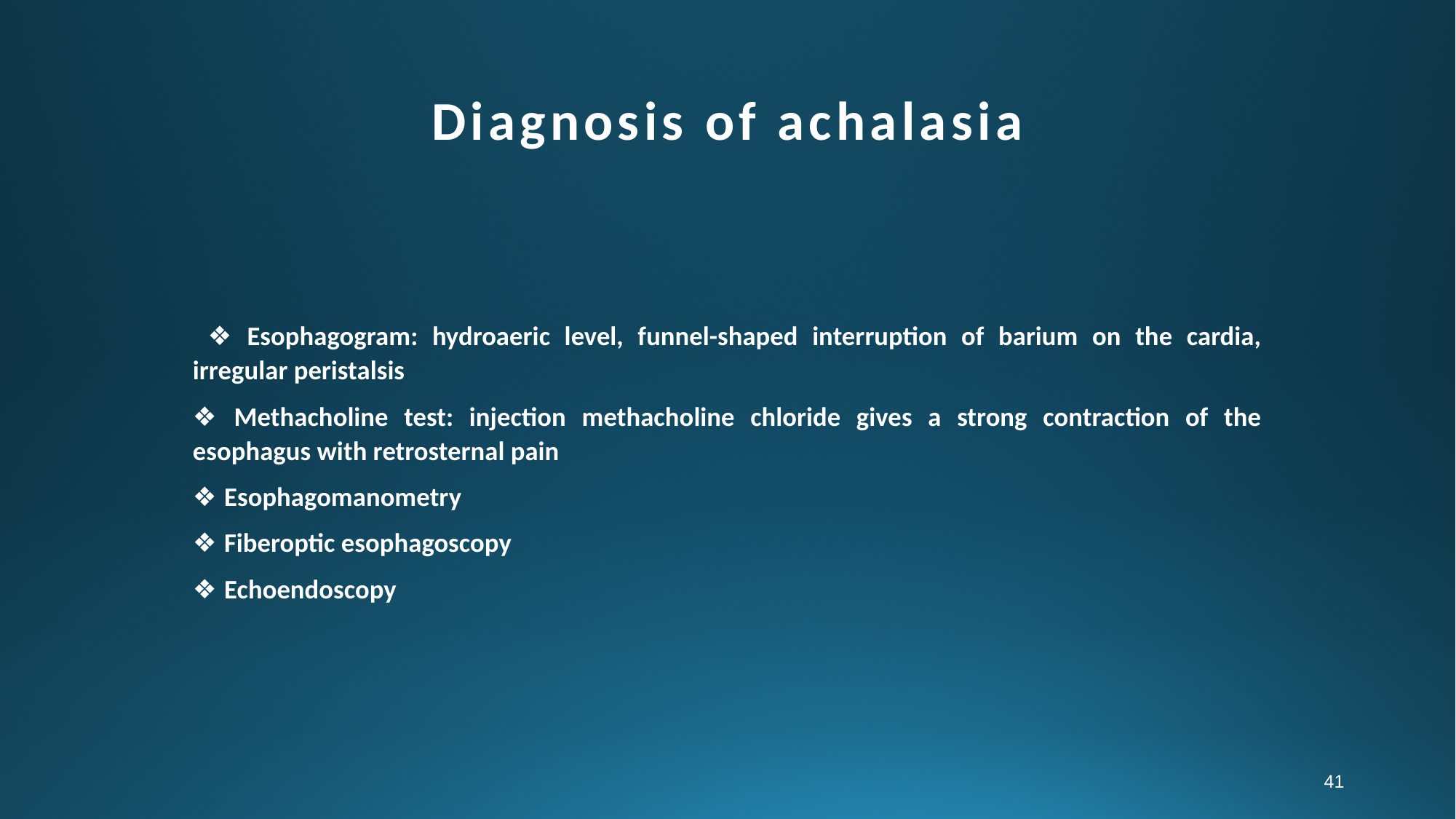

# Diagnosis of achalasia
﻿ ❖ Esophagogram: hydroaeric level, funnel-shaped interruption of barium on the cardia, irregular peristalsis
❖ Methacholine test: injection methacholine chloride gives a strong contraction of the esophagus with retrosternal pain
❖ Esophagomanometry
❖ Fiberoptic esophagoscopy
❖ Echoendoscopy
41